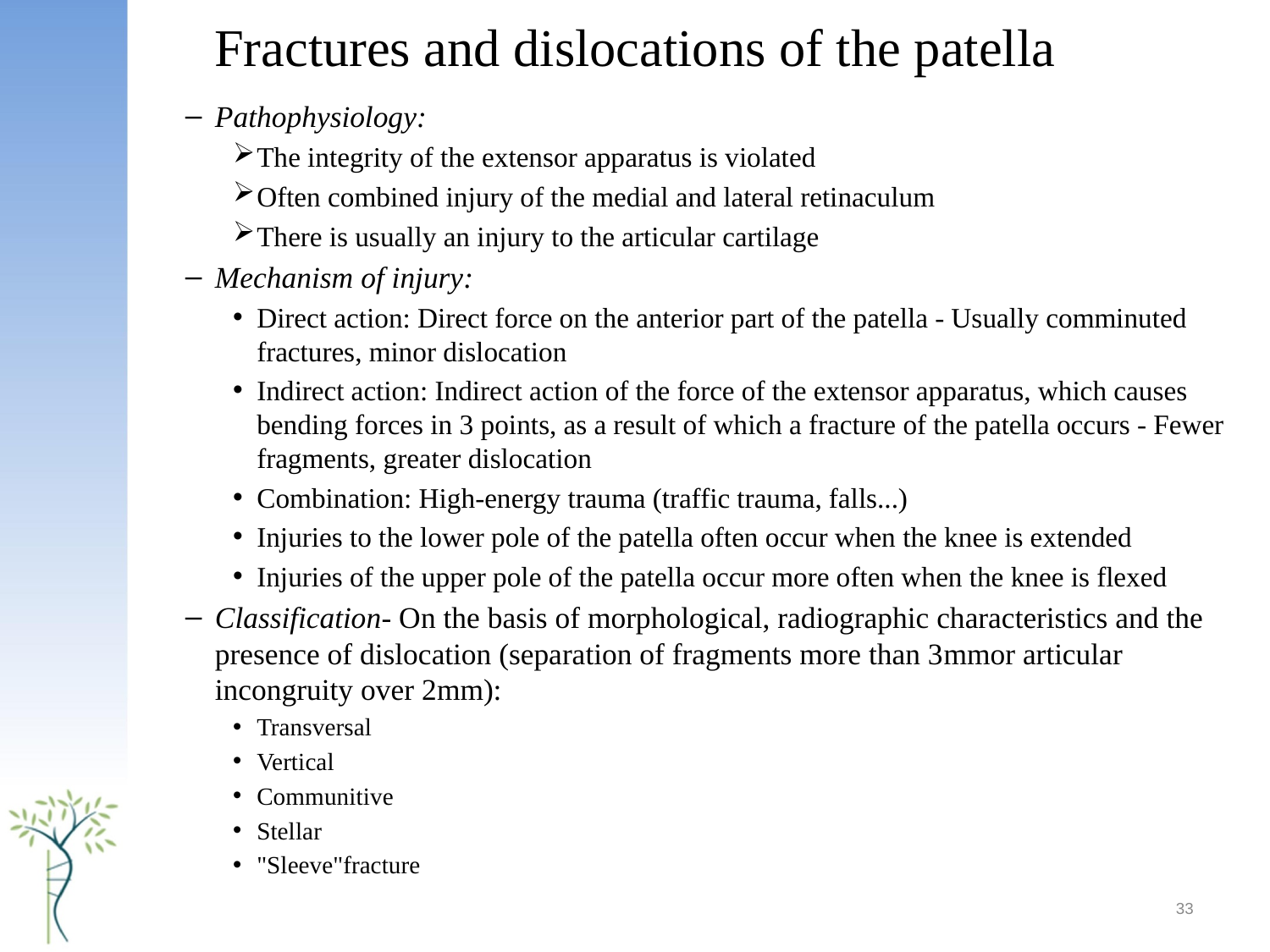

# Fractures and dislocations of the patella
Pathophysiology:
The integrity of the extensor apparatus is violated
Often combined injury of the medial and lateral retinaculum
There is usually an injury to the articular cartilage
Mechanism of injury:
Direct action: Direct force on the anterior part of the patella - Usually comminuted fractures, minor dislocation
Indirect action: Indirect action of the force of the extensor apparatus, which causes bending forces in 3 points, as a result of which a fracture of the patella occurs - Fewer fragments, greater dislocation
Combination: High-energy trauma (traffic trauma, falls...)
Injuries to the lower pole of the patella often occur when the knee is extended
Injuries of the upper pole of the patella occur more often when the knee is flexed
Classification- On the basis of morphological, radiographic characteristics and the presence of dislocation (separation of fragments more than 3mmor articular incongruity over 2mm):
Transversal
Vertical
Communitive
Stellar
"Sleeve"fracture
33